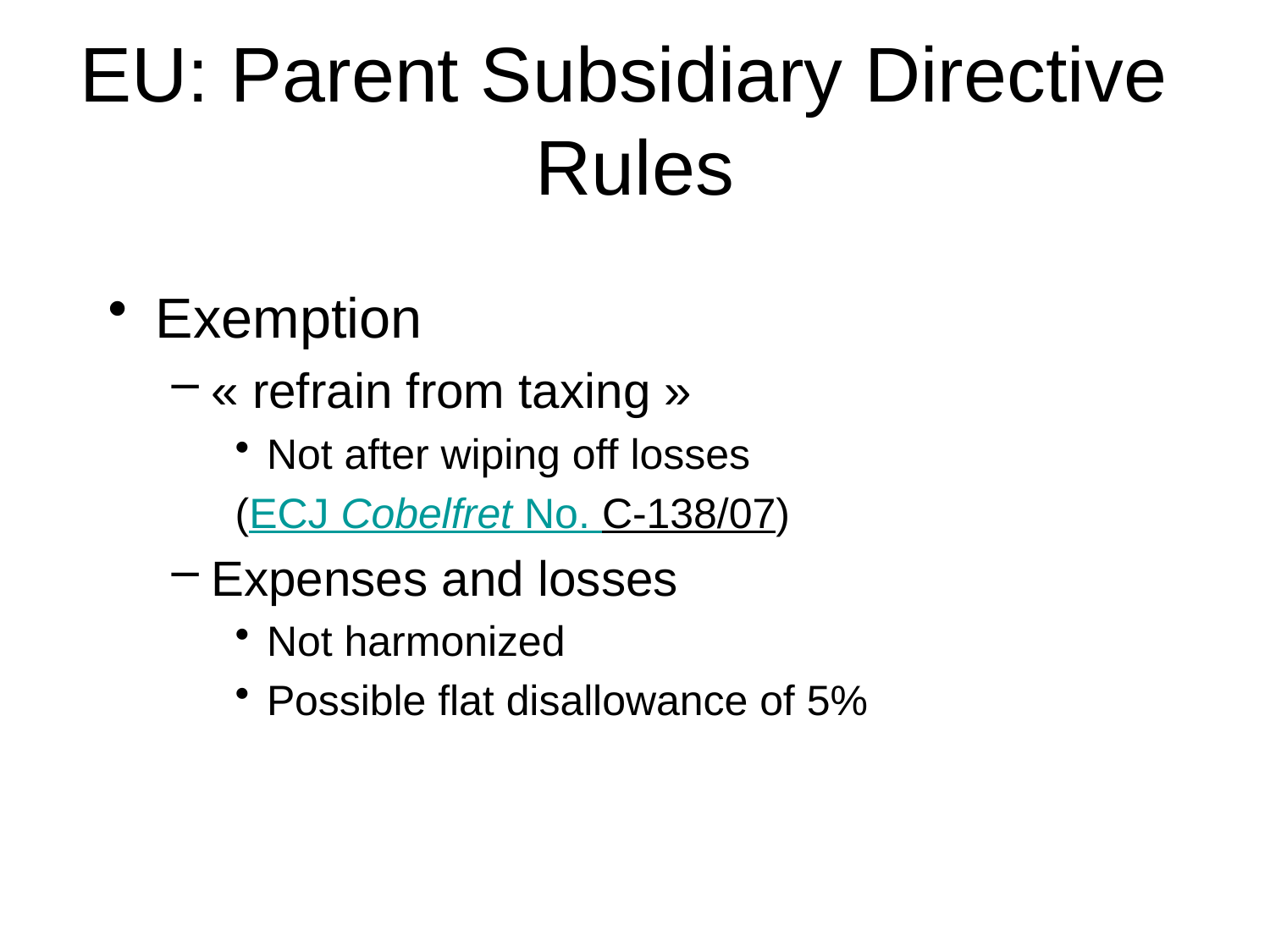

# EU: Parent Subsidiary Directive Rules
Exemption
« refrain from taxing »
Not after wiping off losses
(ECJ Cobelfret No. C-138/07)
Expenses and losses
Not harmonized
Possible flat disallowance of 5%